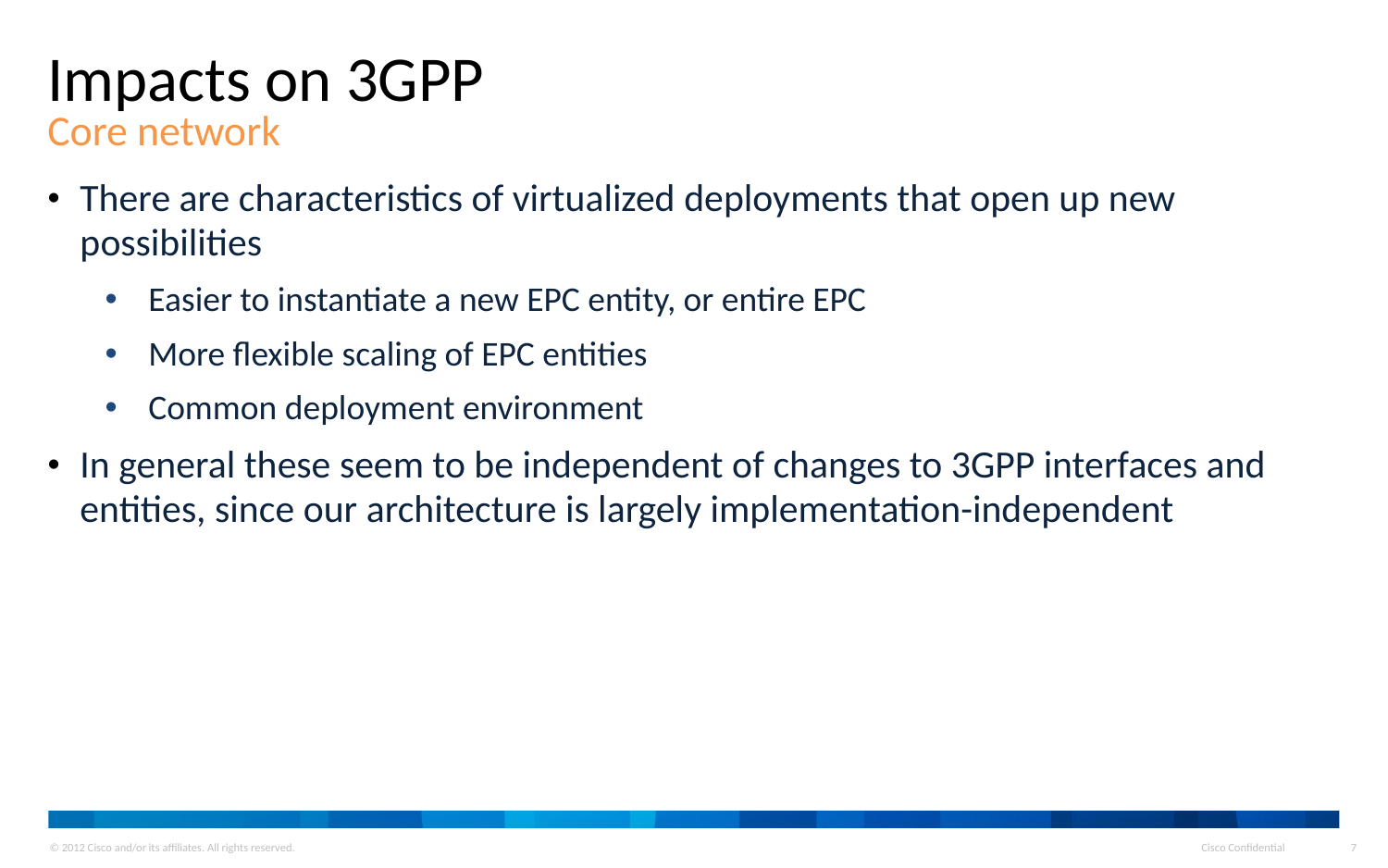

# Impacts on 3GPP Core network
There are characteristics of virtualized deployments that open up new possibilities
Easier to instantiate a new EPC entity, or entire EPC
More flexible scaling of EPC entities
Common deployment environment
In general these seem to be independent of changes to 3GPP interfaces and entities, since our architecture is largely implementation-independent